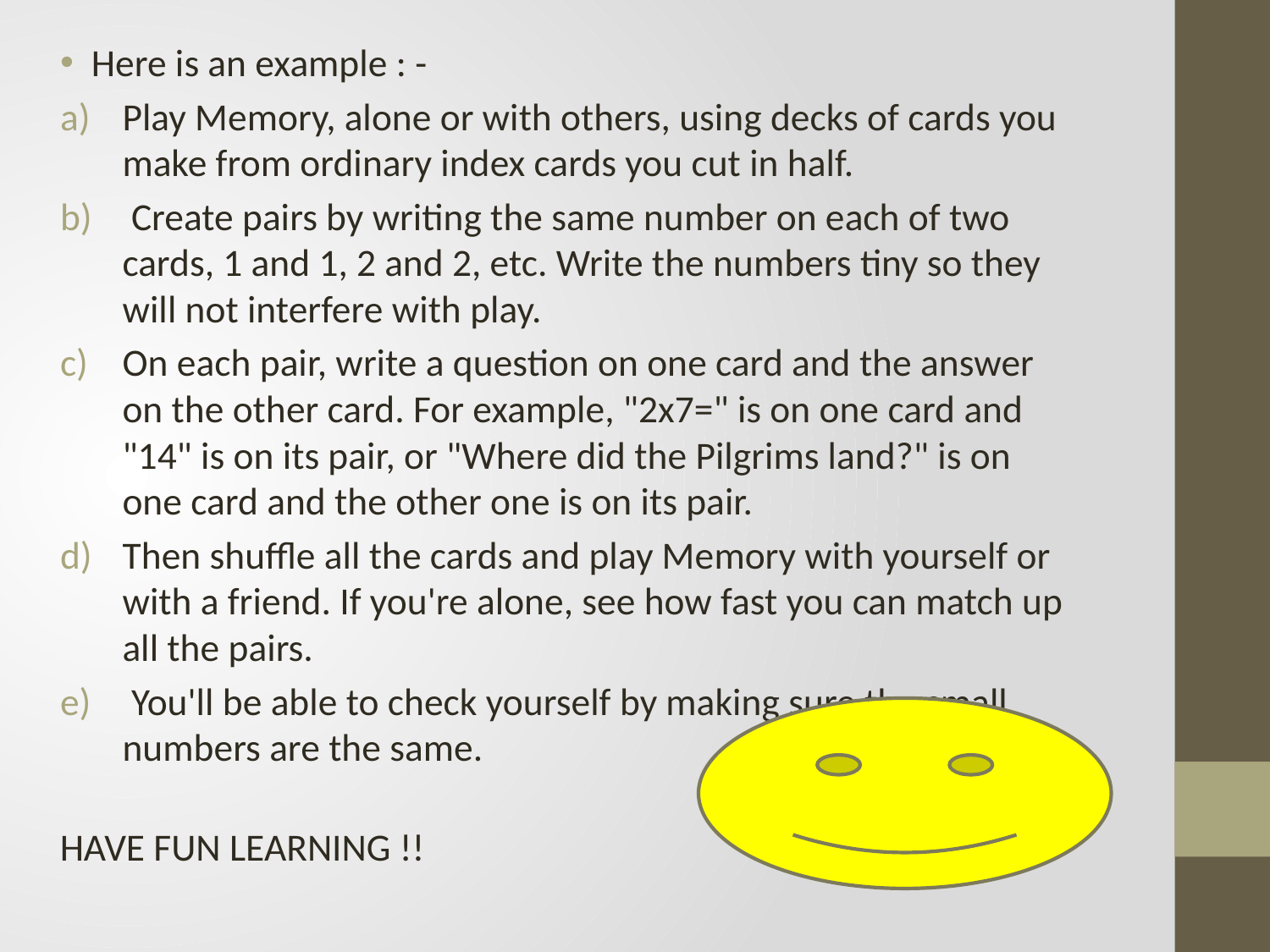

Here is an example : -
Play Memory, alone or with others, using decks of cards you make from ordinary index cards you cut in half.
 Create pairs by writing the same number on each of two cards, 1 and 1, 2 and 2, etc. Write the numbers tiny so they will not interfere with play.
On each pair, write a question on one card and the answer on the other card. For example, "2x7=" is on one card and "14" is on its pair, or "Where did the Pilgrims land?" is on one card and the other one is on its pair.
Then shuffle all the cards and play Memory with yourself or with a friend. If you're alone, see how fast you can match up all the pairs.
 You'll be able to check yourself by making sure the small numbers are the same.
	HAVE FUN LEARNING !!